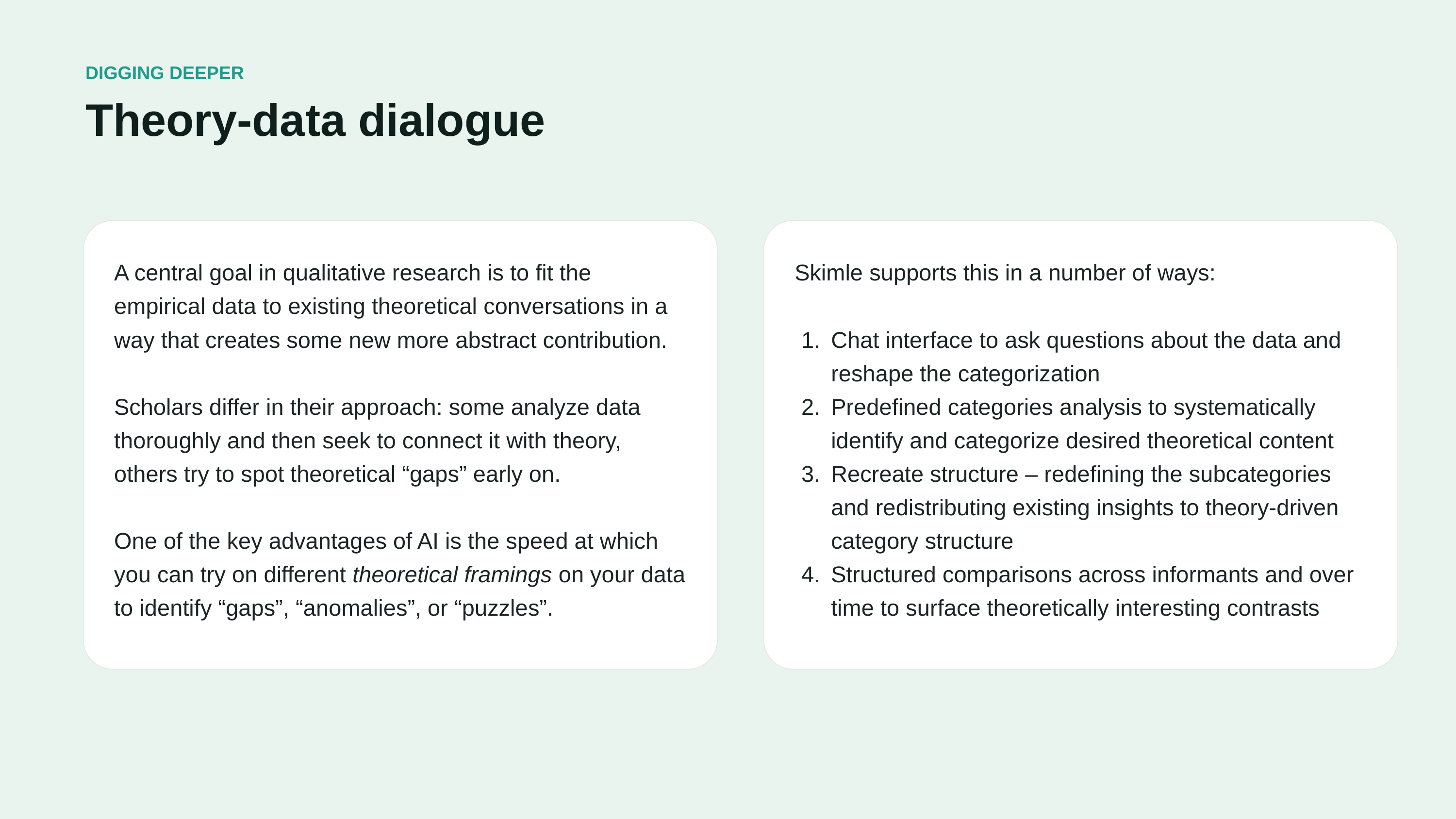

DIGGING DEEPER
Theory-data dialogue

A central goal in qualitative research is to fit the empirical data to existing theoretical conversations in a way that creates some new more abstract contribution.

Scholars differ in their approach: some analyze data thoroughly and then seek to connect it with theory, others try to spot theoretical “gaps” early on.

One of the key advantages of AI is the speed at which you can try on different theoretical framings on your data to identify “gaps”, “anomalies”, or “puzzles”.
Skimle supports this in a number of ways:

Chat interface to ask questions about the data and reshape the categorization
Predefined categories analysis to systematically identify and categorize desired theoretical content
Recreate structure – redefining the subcategories and redistributing existing insights to theory-driven category structure
Structured comparisons across informants and over time to surface theoretically interesting contrasts